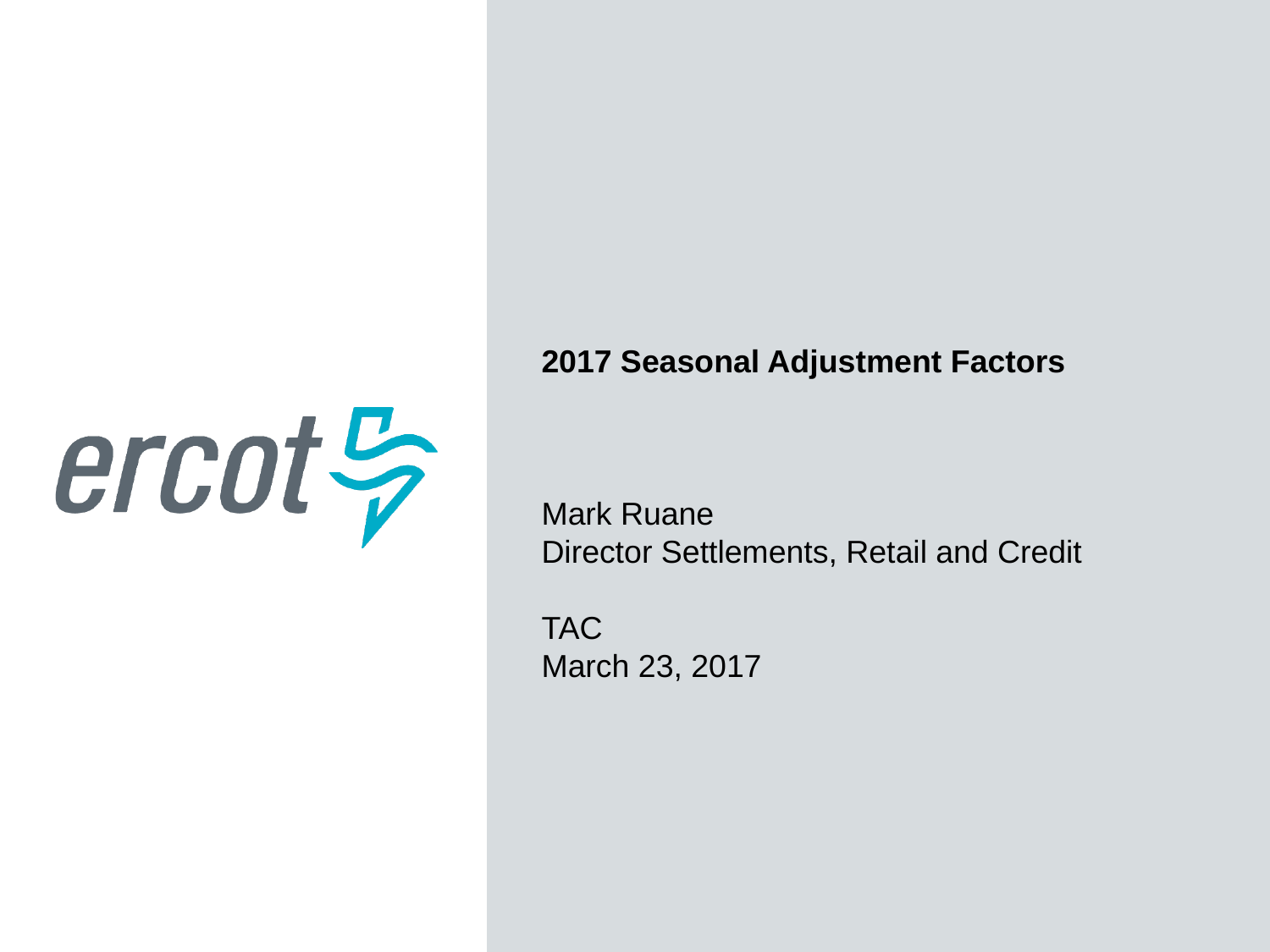

2017 Seasonal Adjustment Factors

Mark Ruane
Director Settlements, Retail and Credit

TAC
March 23, 2017